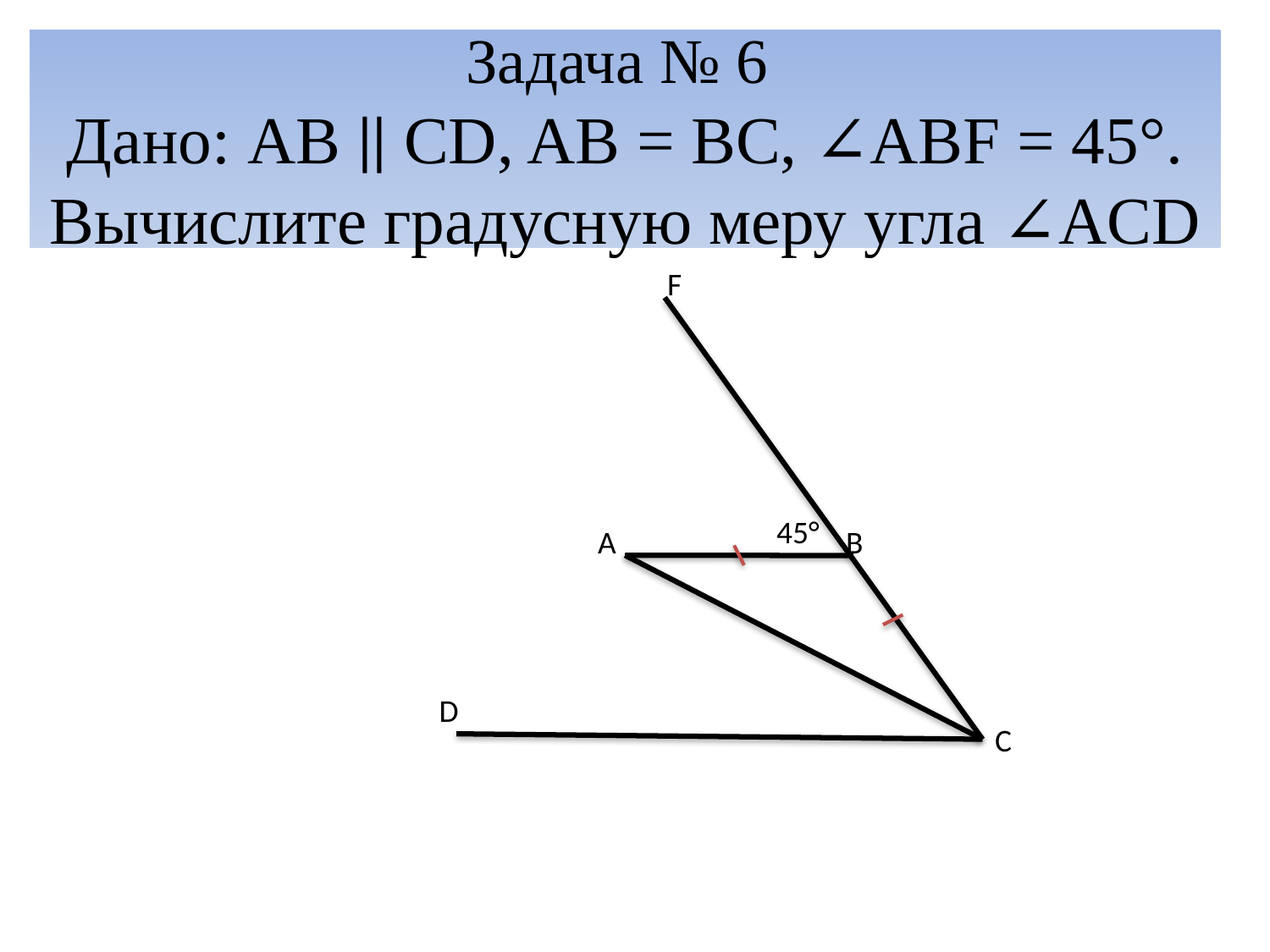

# Задача № 6 Дано: AB ∣∣ CD, AB = BC, ∠ABF = 45°. Вычислите градусную меру угла ∠ACD
F
45°
A
B
D
C